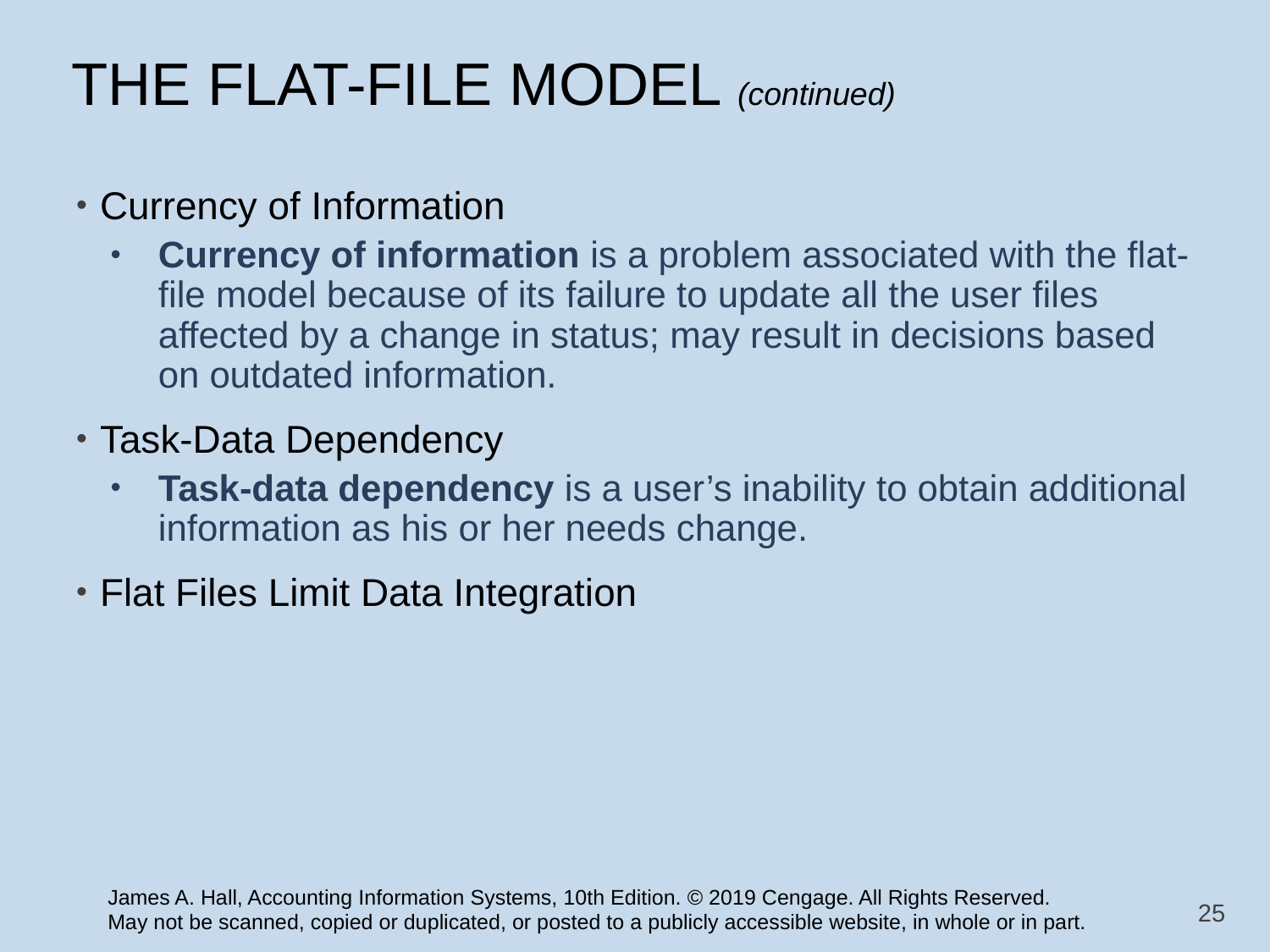

# THE FLAT-FILE MODEL (continued)
Currency of Information
Currency of information is a problem associated with the flat-file model because of its failure to update all the user files affected by a change in status; may result in decisions based on outdated information.
Task-Data Dependency
Task-data dependency is a user’s inability to obtain additional information as his or her needs change.
Flat Files Limit Data Integration
25